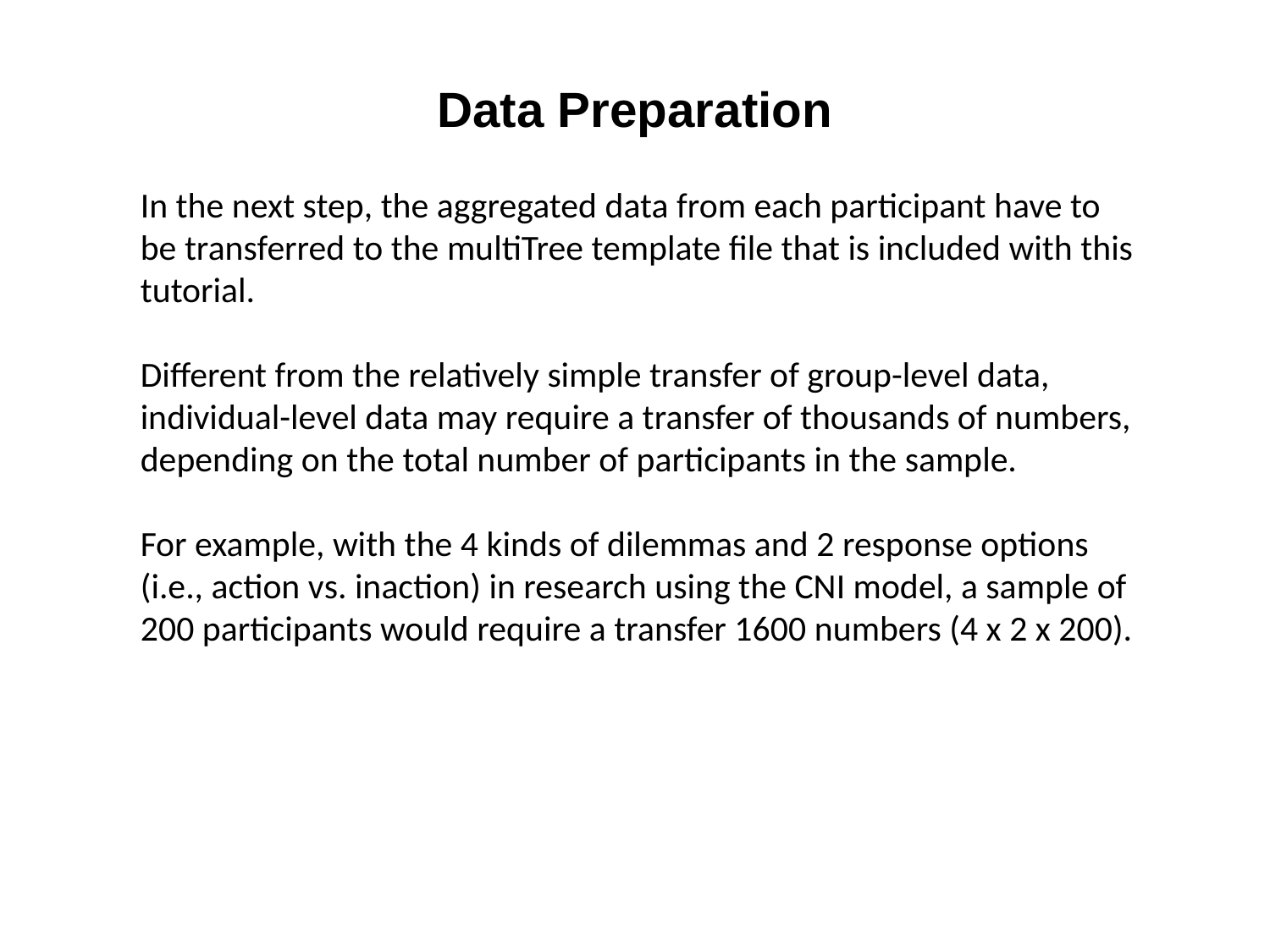

Data Preparation
In the next step, the aggregated data from each participant have to be transferred to the multiTree template file that is included with this tutorial.

Different from the relatively simple transfer of group-level data, individual-level data may require a transfer of thousands of numbers, depending on the total number of participants in the sample.

For example, with the 4 kinds of dilemmas and 2 response options (i.e., action vs. inaction) in research using the CNI model, a sample of 200 participants would require a transfer 1600 numbers (4 x 2 x 200).